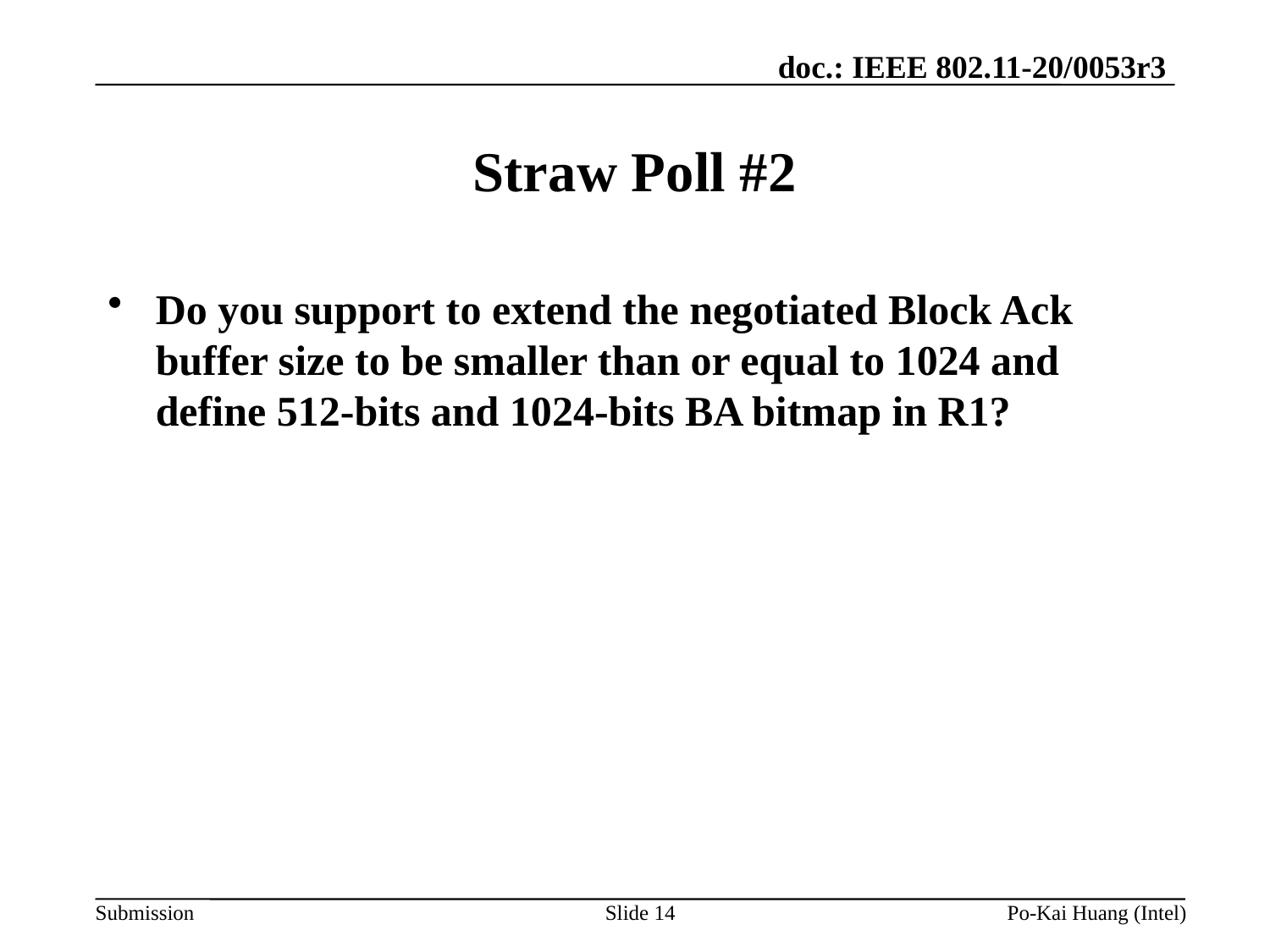

# Straw Poll #2
Do you support to extend the negotiated Block Ack buffer size to be smaller than or equal to 1024 and define 512-bits and 1024-bits BA bitmap in R1?

Slide 14
Po-Kai Huang (Intel)